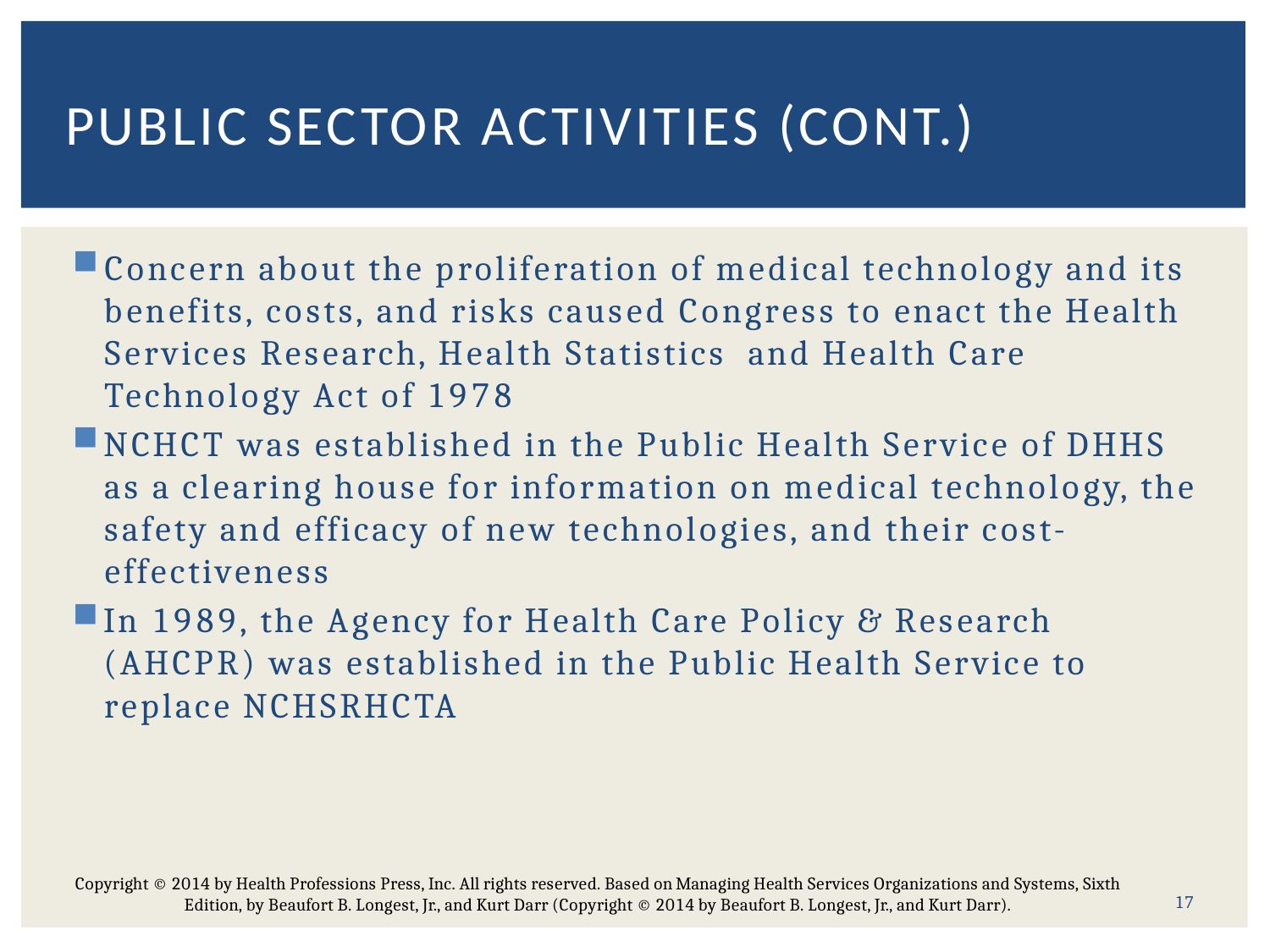

# Public sector activities (cont.)
Concern about the proliferation of medical technology and its benefits, costs, and risks caused Congress to enact the Health Services Research, Health Statistics  and Health Care Technology Act of 1978
NCHCT was established in the Public Health Service of DHHS as a clearing house for information on medical technology, the safety and efficacy of new technologies, and their cost-effectiveness
In 1989, the Agency for Health Care Policy & Research (AHCPR) was established in the Public Health Service to replace NCHSRHCTA

Copyright © 2014 by Health Professions Press, Inc. All rights reserved. Based on Managing Health Services Organizations and Systems, Sixth Edition, by Beaufort B. Longest, Jr., and Kurt Darr (Copyright © 2014 by Beaufort B. Longest, Jr., and Kurt Darr).
17